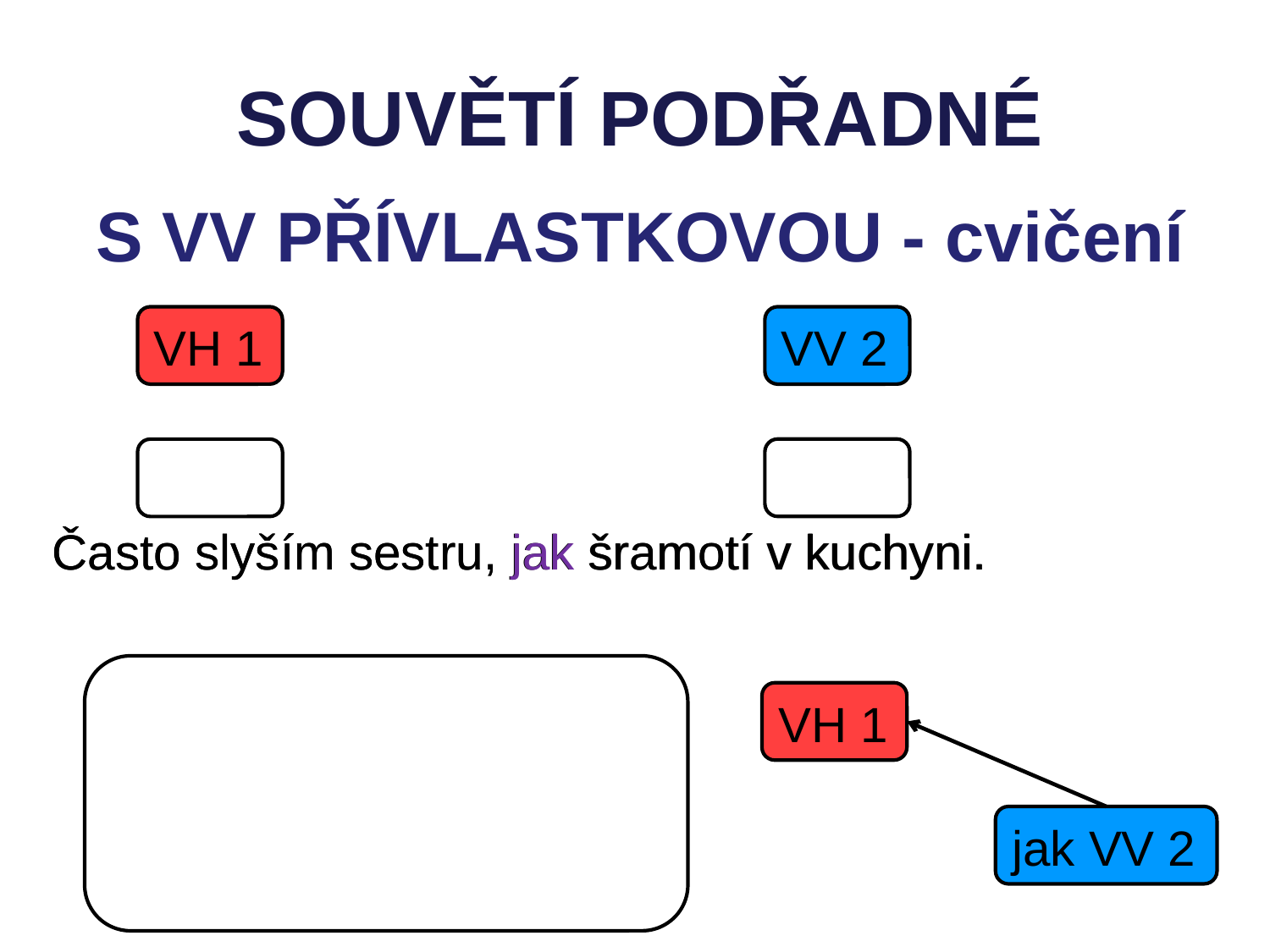

SOUVĚTÍ PODŘADNÉ
S VV PŘÍVLASTKOVOU - cvičení
VH 1
VV 2

Často slyším sestru, jak šramotí v kuchyni.
Často slyším sestru, jak šramotí v kuchyni.

VH 1
jak VV 2